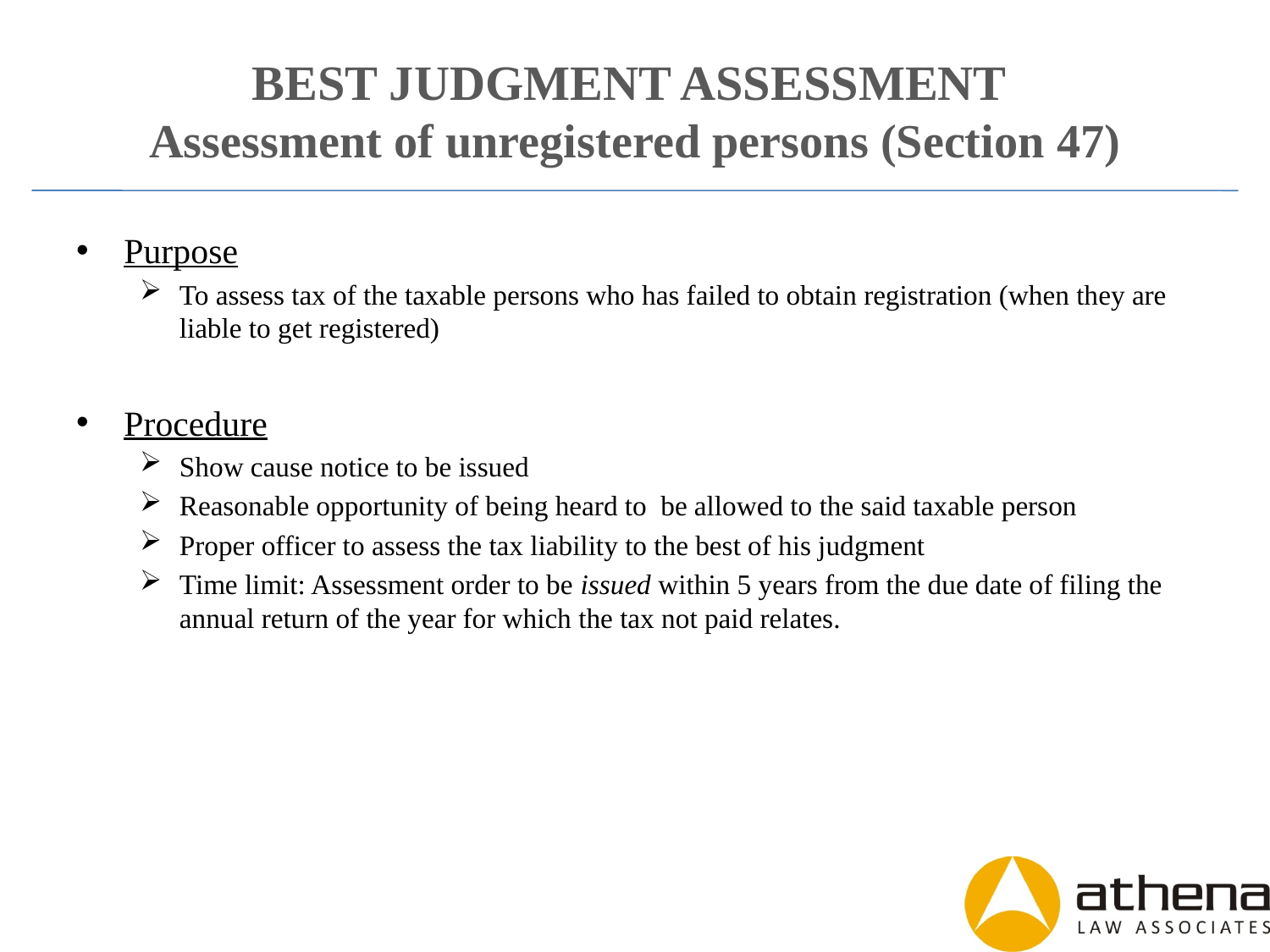

# BEST JUDGMENT ASSESSMENT Assessment of unregistered persons (Section 47)
Purpose
To assess tax of the taxable persons who has failed to obtain registration (when they are liable to get registered)

Procedure
Show cause notice to be issued
Reasonable opportunity of being heard to  be allowed to the said taxable person
Proper officer to assess the tax liability to the best of his judgment
Time limit: Assessment order to be issued within 5 years from the due date of filing the annual return of the year for which the tax not paid relates.